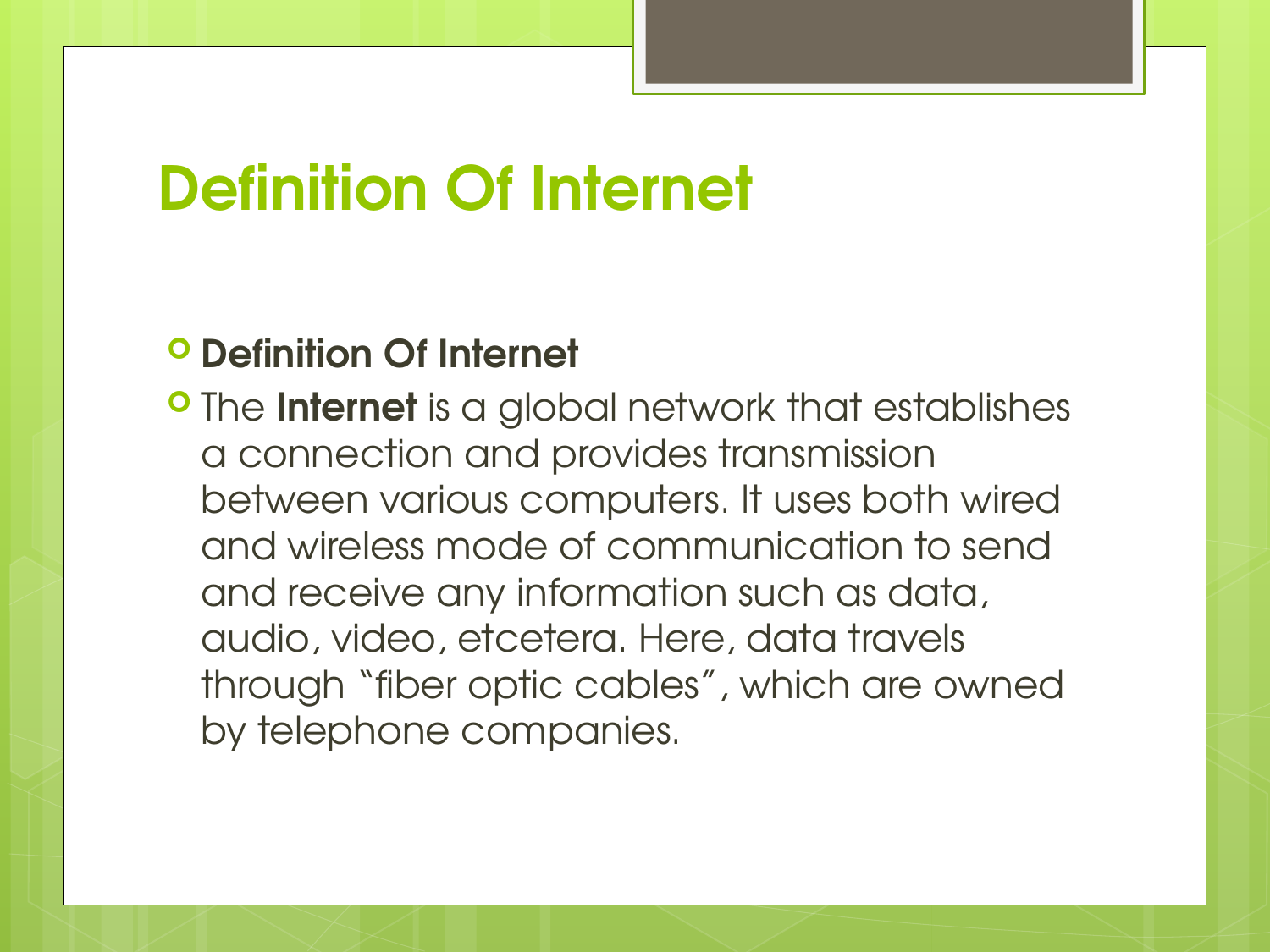

# Definition Of Internet
Definition Of Internet
The Internet is a global network that establishes a connection and provides transmission between various computers. It uses both wired and wireless mode of communication to send and receive any information such as data, audio, video, etcetera. Here, data travels through “fiber optic cables”, which are owned by telephone companies.